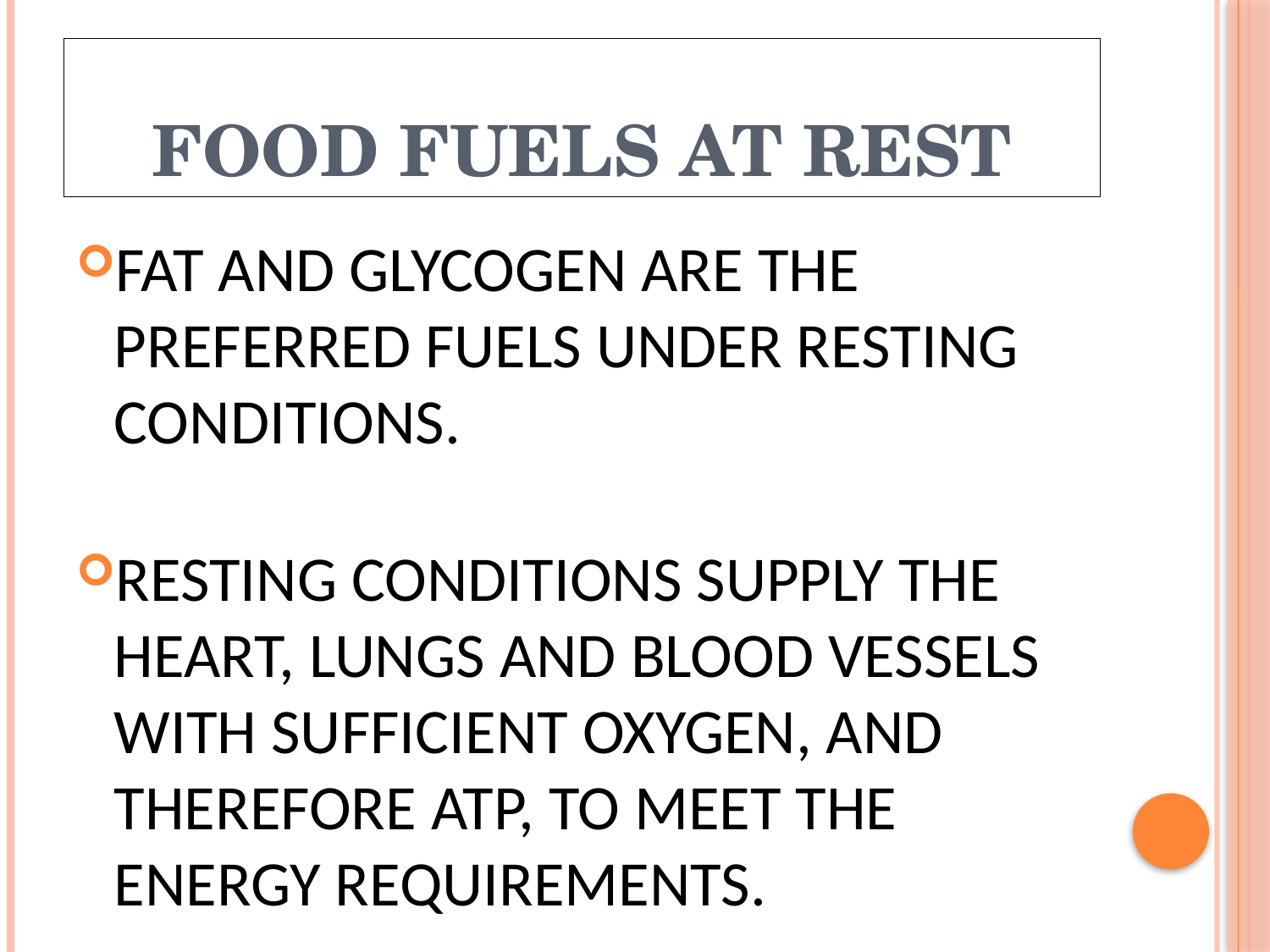

# FOOD FUELS AT REST
FAT AND GLYCOGEN ARE THE PREFERRED FUELS UNDER RESTING CONDITIONS.

RESTING CONDITIONS SUPPLY THE HEART, LUNGS AND BLOOD VESSELS WITH SUFFICIENT OXYGEN, AND THEREFORE ATP, TO MEET THE ENERGY REQUIREMENTS.